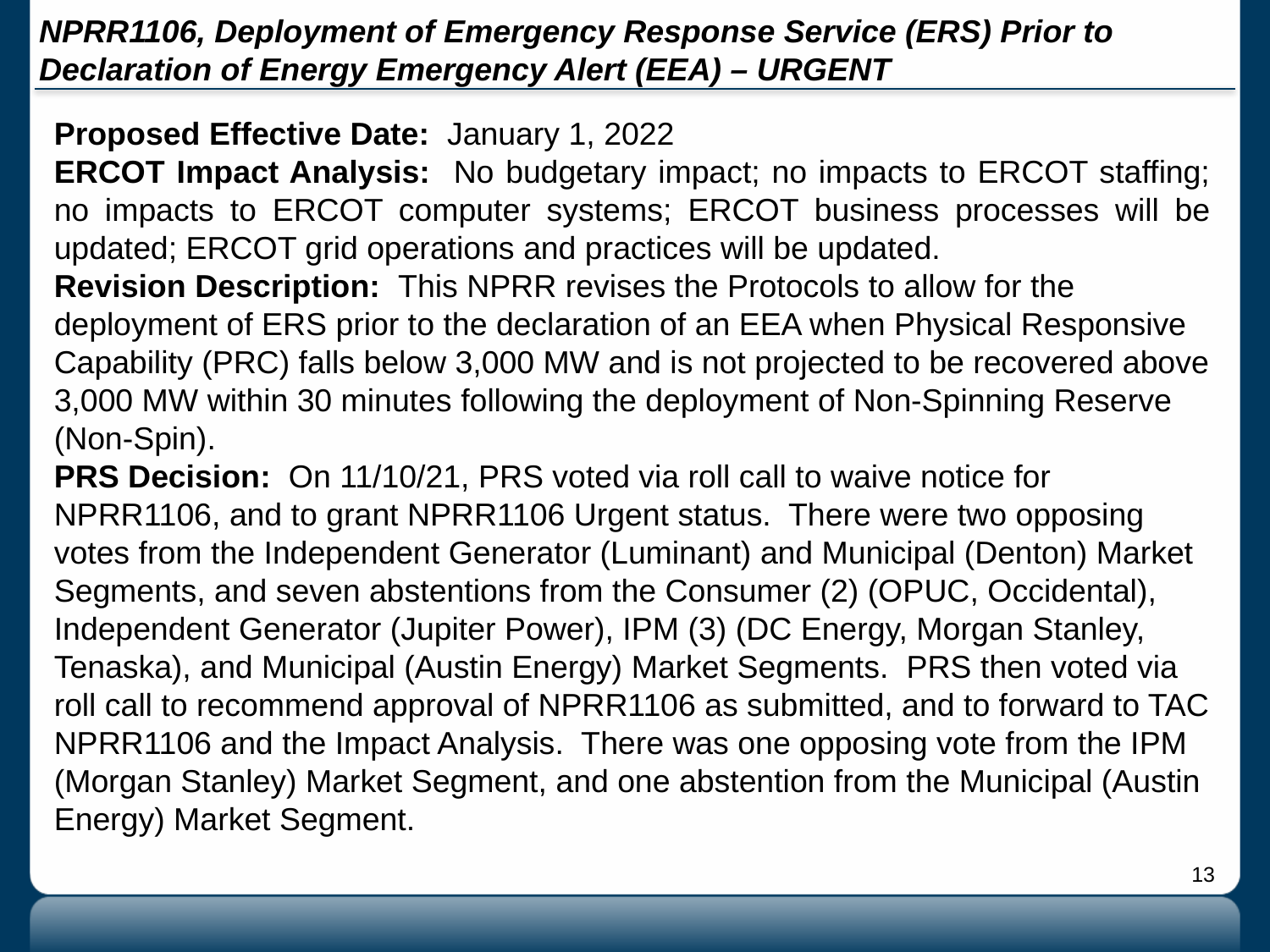

# NPRR1106, Deployment of Emergency Response Service (ERS) Prior to Declaration of Energy Emergency Alert (EEA) – URGENT
Proposed Effective Date:  January 1, 2022
ERCOT Impact Analysis:  No budgetary impact; no impacts to ERCOT staffing; no impacts to ERCOT computer systems; ERCOT business processes will be updated; ERCOT grid operations and practices will be updated.
Revision Description:  This NPRR revises the Protocols to allow for the deployment of ERS prior to the declaration of an EEA when Physical Responsive Capability (PRC) falls below 3,000 MW and is not projected to be recovered above 3,000 MW within 30 minutes following the deployment of Non-Spinning Reserve (Non-Spin).
PRS Decision:  On 11/10/21, PRS voted via roll call to waive notice for NPRR1106, and to grant NPRR1106 Urgent status.  There were two opposing votes from the Independent Generator (Luminant) and Municipal (Denton) Market Segments, and seven abstentions from the Consumer (2) (OPUC, Occidental), Independent Generator (Jupiter Power), IPM (3) (DC Energy, Morgan Stanley, Tenaska), and Municipal (Austin Energy) Market Segments.  PRS then voted via roll call to recommend approval of NPRR1106 as submitted, and to forward to TAC NPRR1106 and the Impact Analysis.  There was one opposing vote from the IPM (Morgan Stanley) Market Segment, and one abstention from the Municipal (Austin Energy) Market Segment.